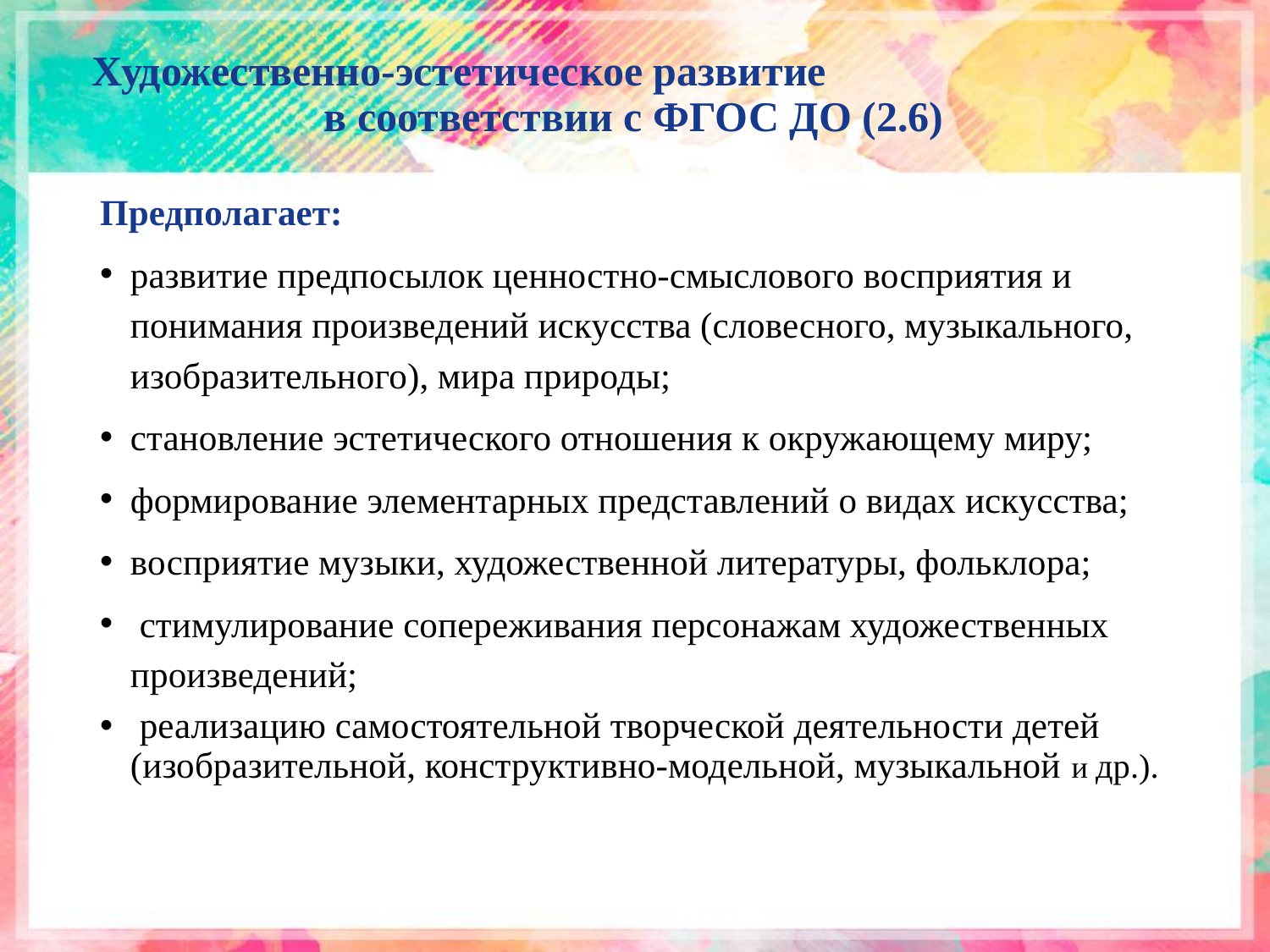

# Художественно-эстетическое развитие                                  в соответствии с ФГОС ДО (2.6)
Предполагает:
развитие предпосылок ценностно-смыслового восприятия и понимания произведений искусства (словесного, музыкального, изобразительного), мира природы;
становление эстетического отношения к окружающему миру;
формирование элементарных представлений о видах искусства;
восприятие музыки, художественной литературы, фольклора;
 стимулирование сопереживания персонажам художественных произведений;
 реализацию самостоятельной творческой деятельности детей (изобразительной, конструктивно-модельной, музыкальной и др.).